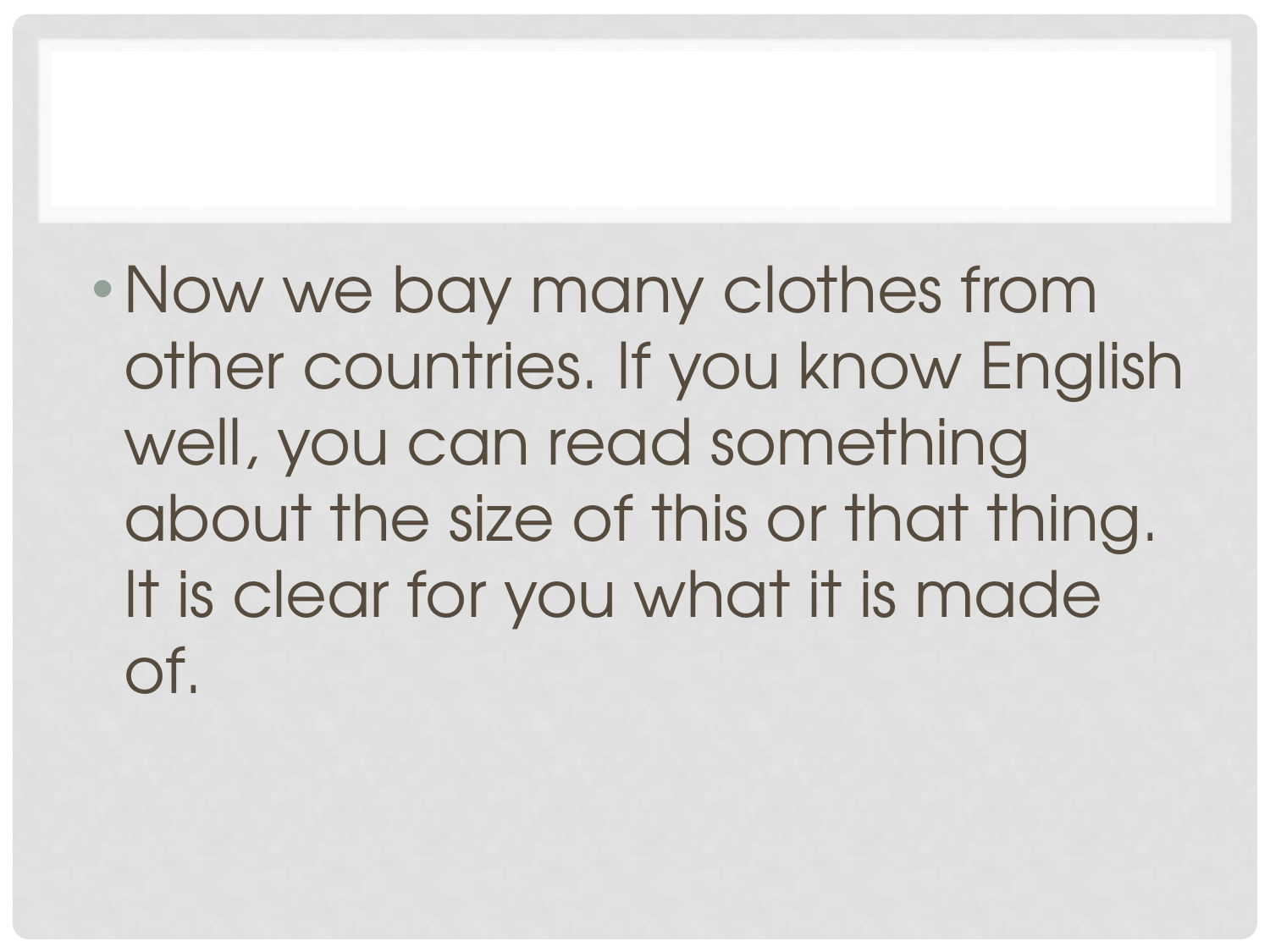

#
Now we bay many clothes from other countries. If you know English well, you can read something about the size of this or that thing. It is clear for you what it is made of.